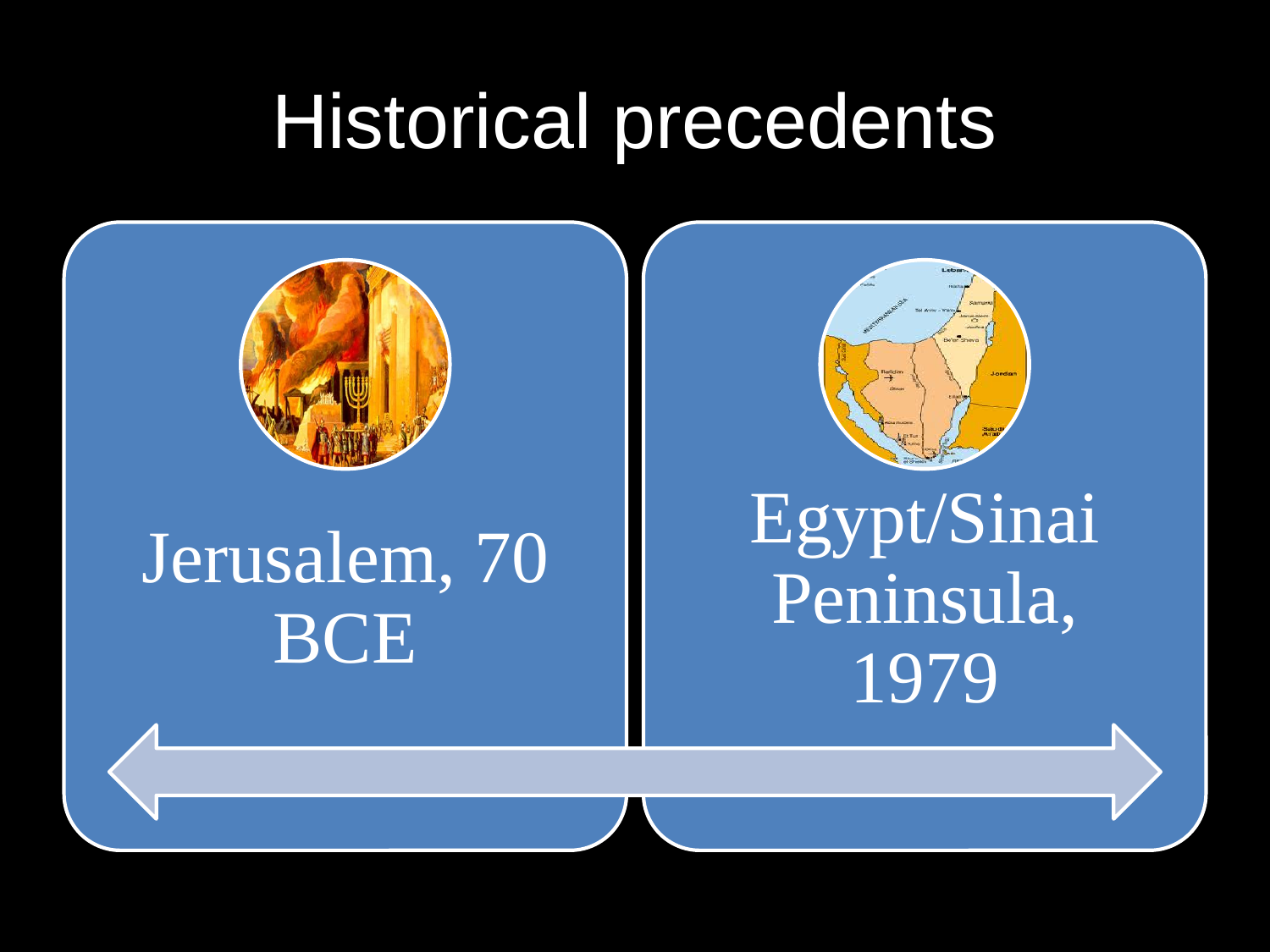

# Historical precedents
Jerusalem, 70 BCE
Egypt/Sinai Peninsula, 1979